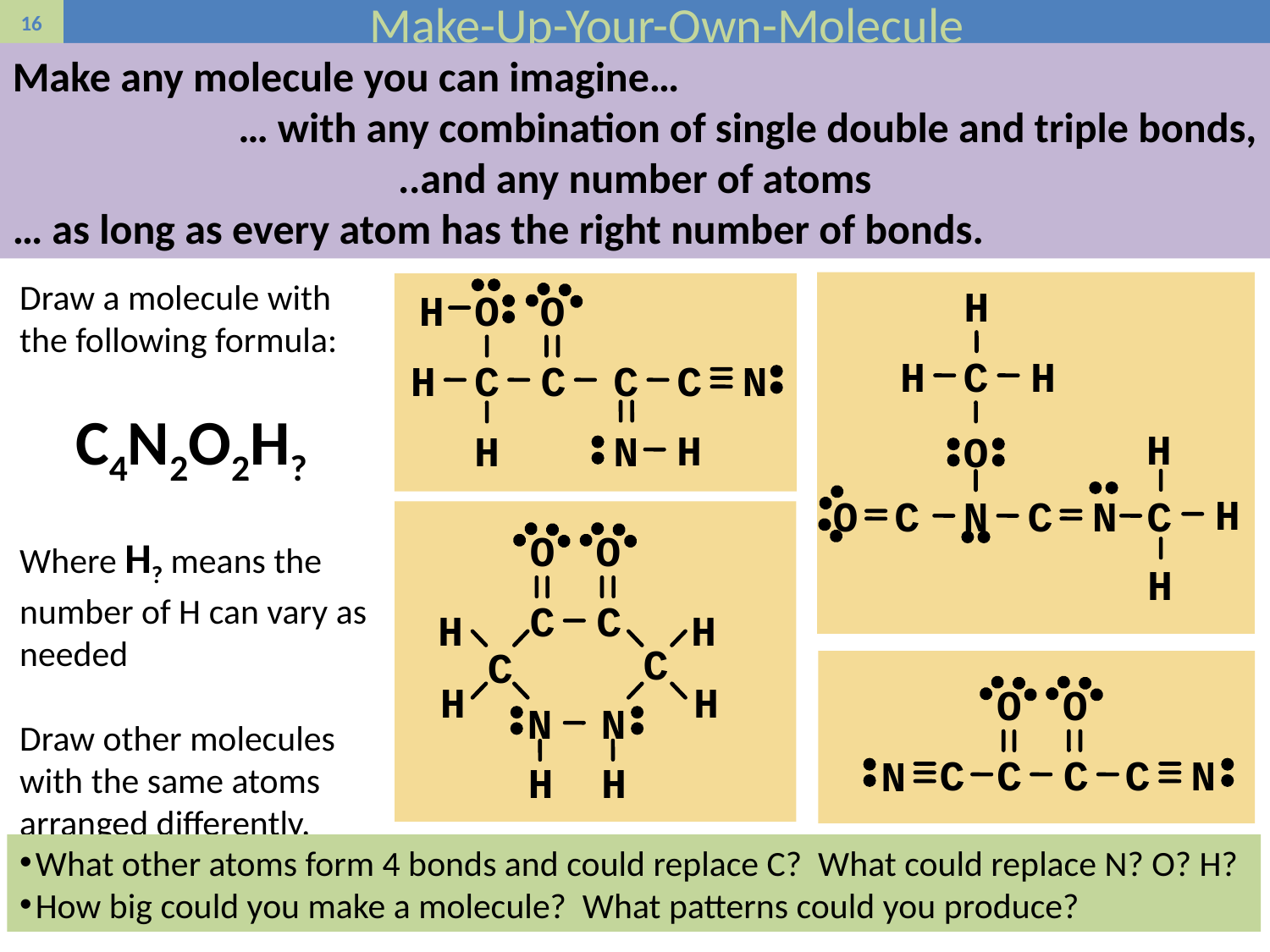

# Make-Up-Your-Own-Molecule
Make any molecule you can imagine…
… with any combination of single double and triple bonds,
..and any number of atoms
… as long as every atom has the right number of bonds.
Draw a molecule with the following formula:

C4N2O2H?

Where H? means the number of H can vary as needed

Draw other molecules with the same atoms arranged differently.

H

H
C
H

H
O

N

H
O
C
C
N
C

H

H
O
O

H
C
C
C
C
N

H
N
H

O
O

C
C
H
H

C

C
H
H

N
N

H
H

O
O

C
C
C
C
N
N

What other atoms form 4 bonds and could replace C?  What could replace N? O? H?
How big could you make a molecule?  What patterns could you produce?